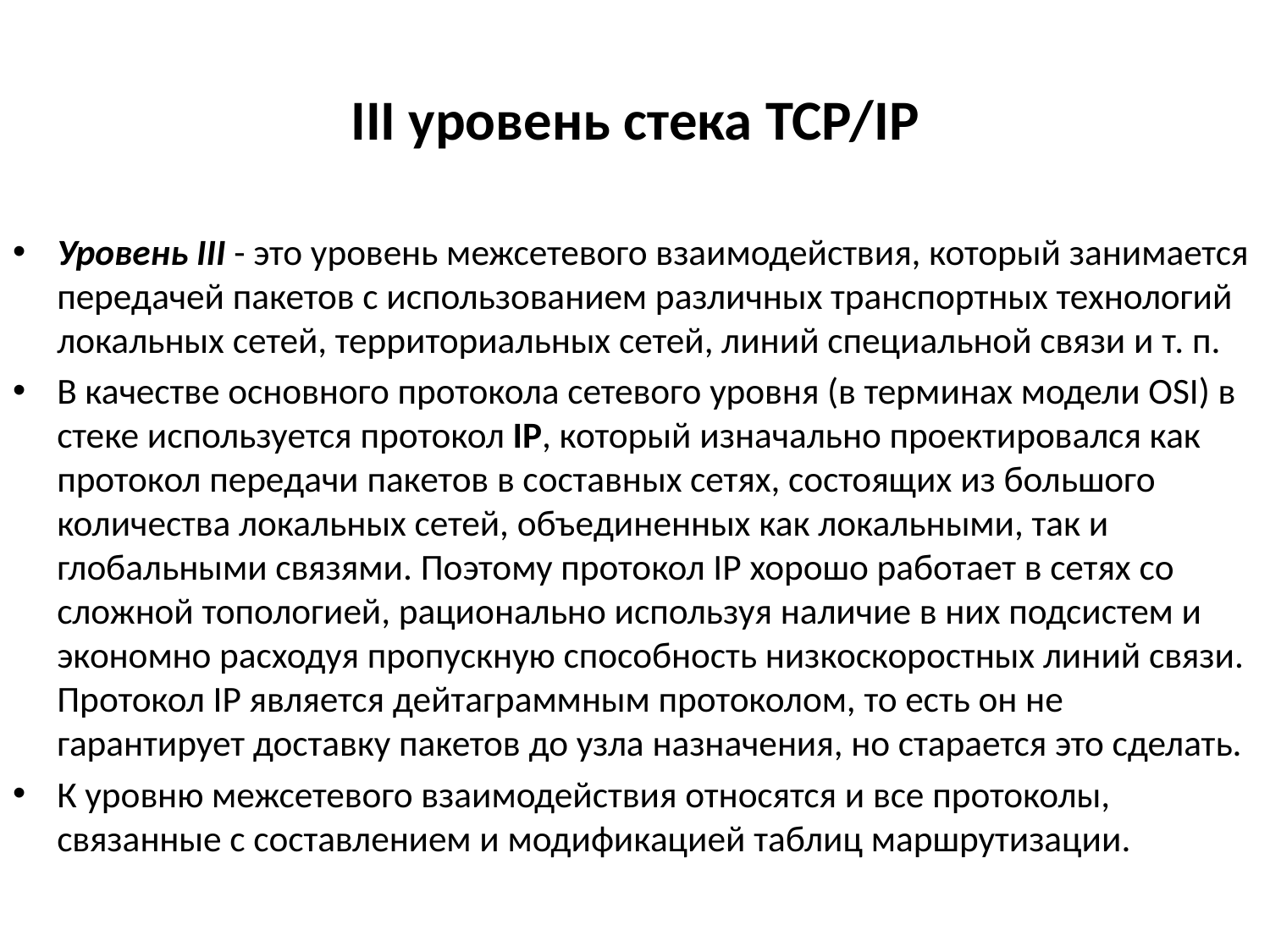

# III уровень стека TCP/IP
Уровень III - это уровень межсетевого взаимодействия, который занимается передачей пакетов с использованием различных транспортных технологий локальных сетей, территориальных сетей, линий специальной связи и т. п.
В качестве основного протокола сетевого уровня (в терминах модели OSI) в стеке используется протокол IP, который изначально проектировался как протокол передачи пакетов в составных сетях, состоящих из большого количества локальных сетей, объединенных как локальными, так и глобальными связями. Поэтому протокол IP хорошо работает в сетях со сложной топологией, рационально используя наличие в них подсистем и экономно расходуя пропускную способность низкоскоростных линий связи. Протокол IP является дейтаграммным протоколом, то есть он не гарантирует доставку пакетов до узла назначения, но старается это сделать.
К уровню межсетевого взаимодействия относятся и все протоколы, связанные с составлением и модификацией таблиц маршрутизации.